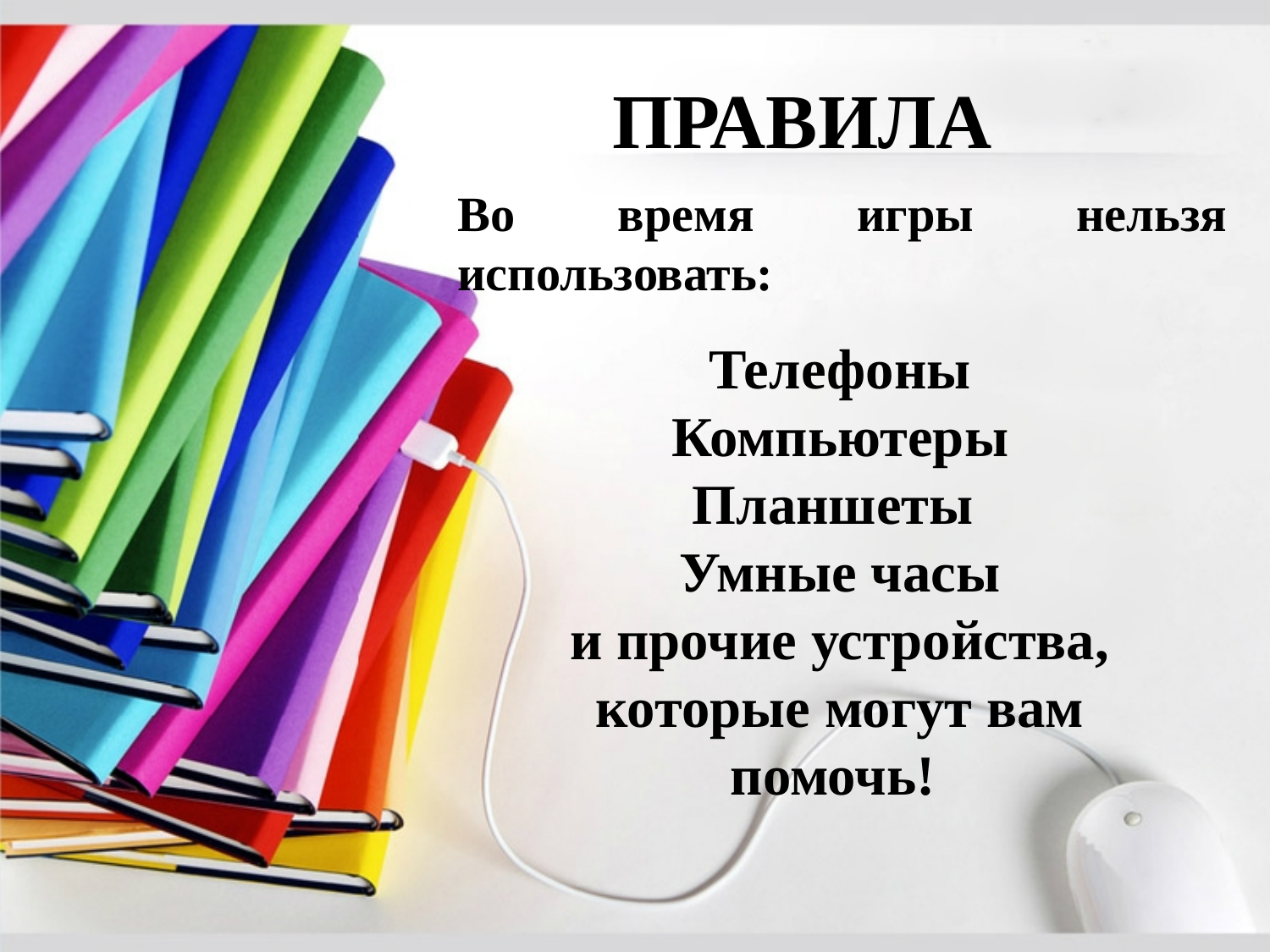

# ПРАВИЛА
Во время игры нельзя использовать:

Телефоны
Компьютеры
Планшеты
Умные часы
и прочие устройства, которые могут вам помочь!